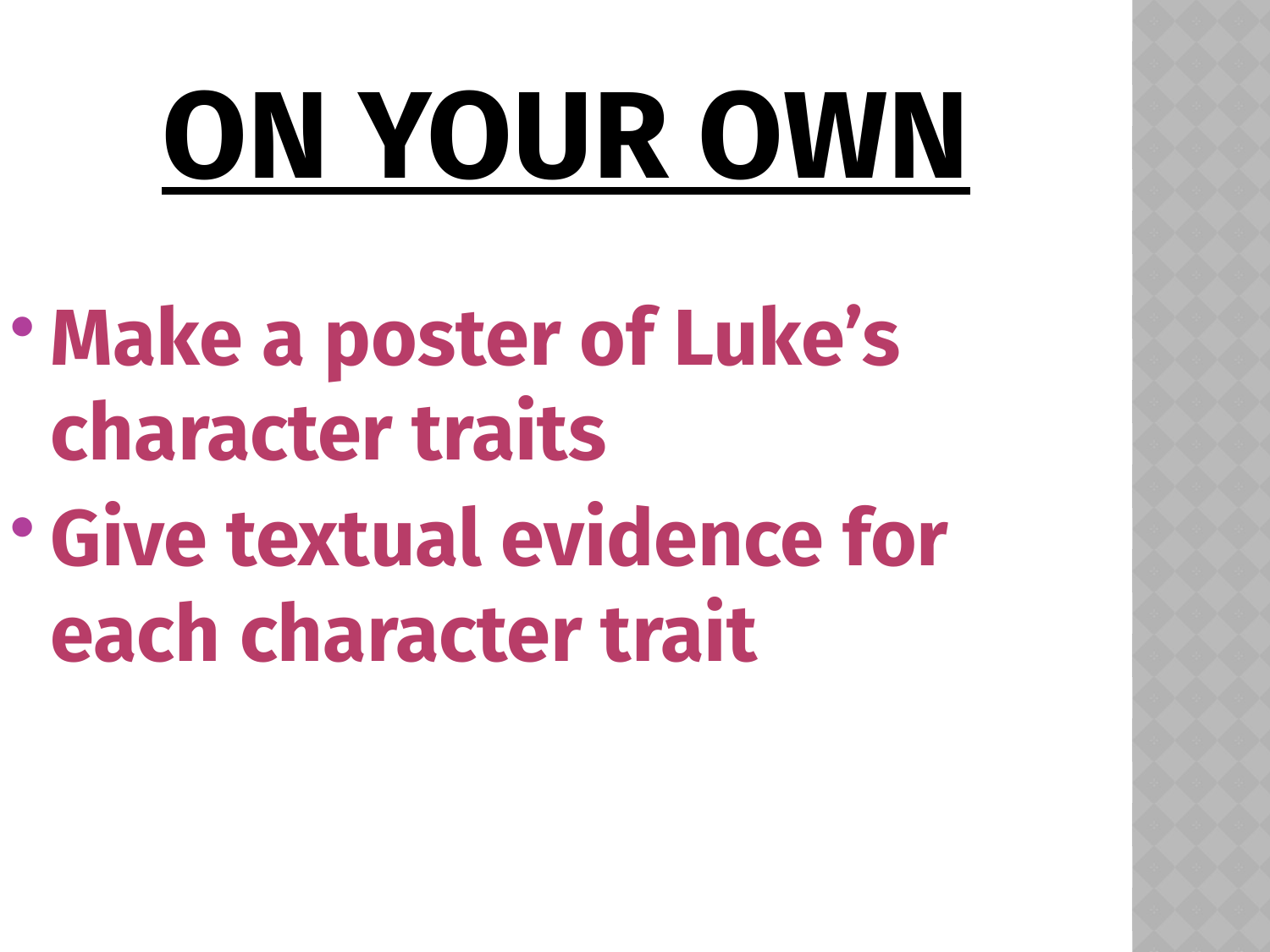

# On your own
Make a poster of Luke’s character traits
Give textual evidence for each character trait